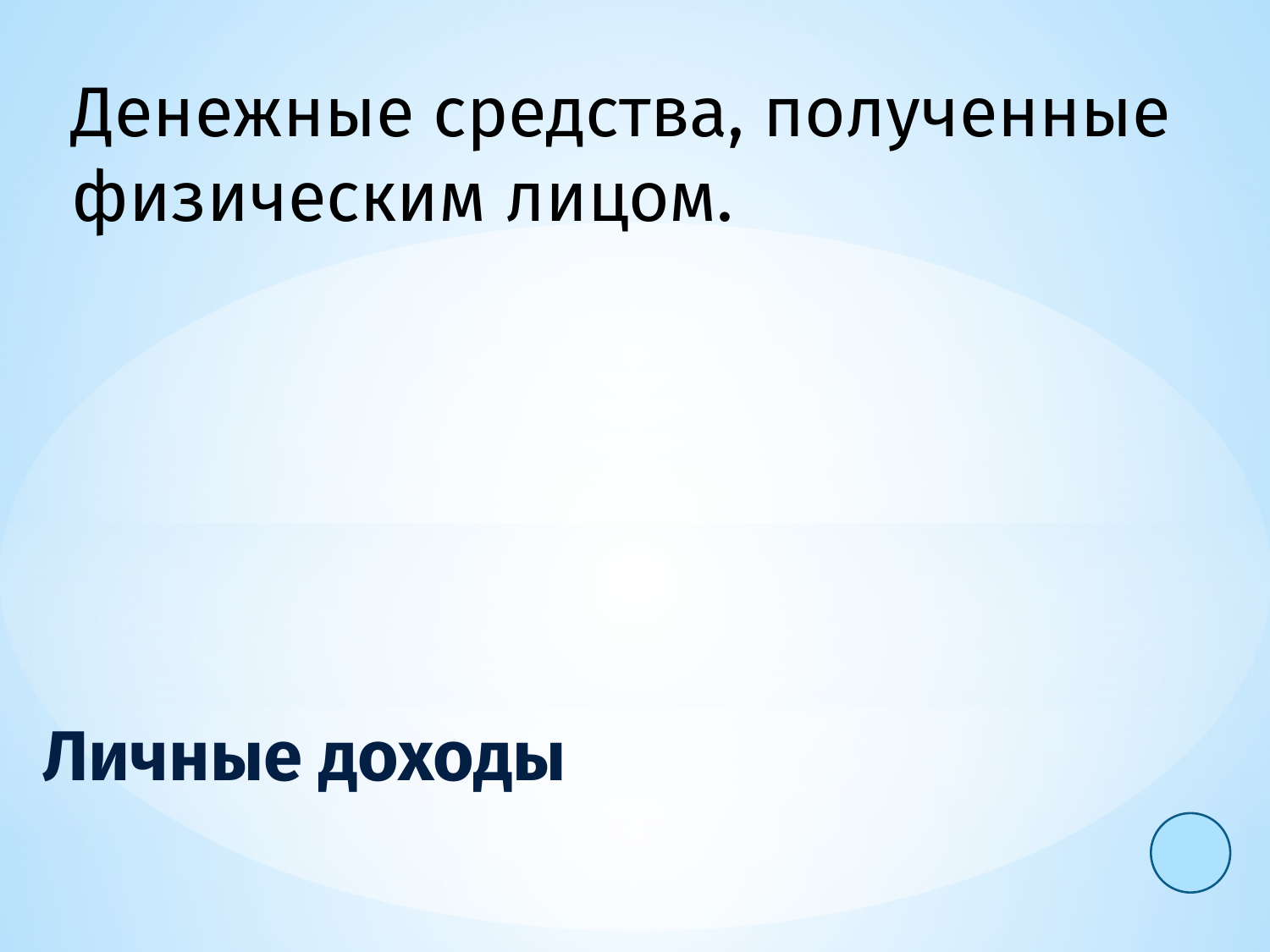

Денежные средства, полученные физическим лицом.
Личные доходы